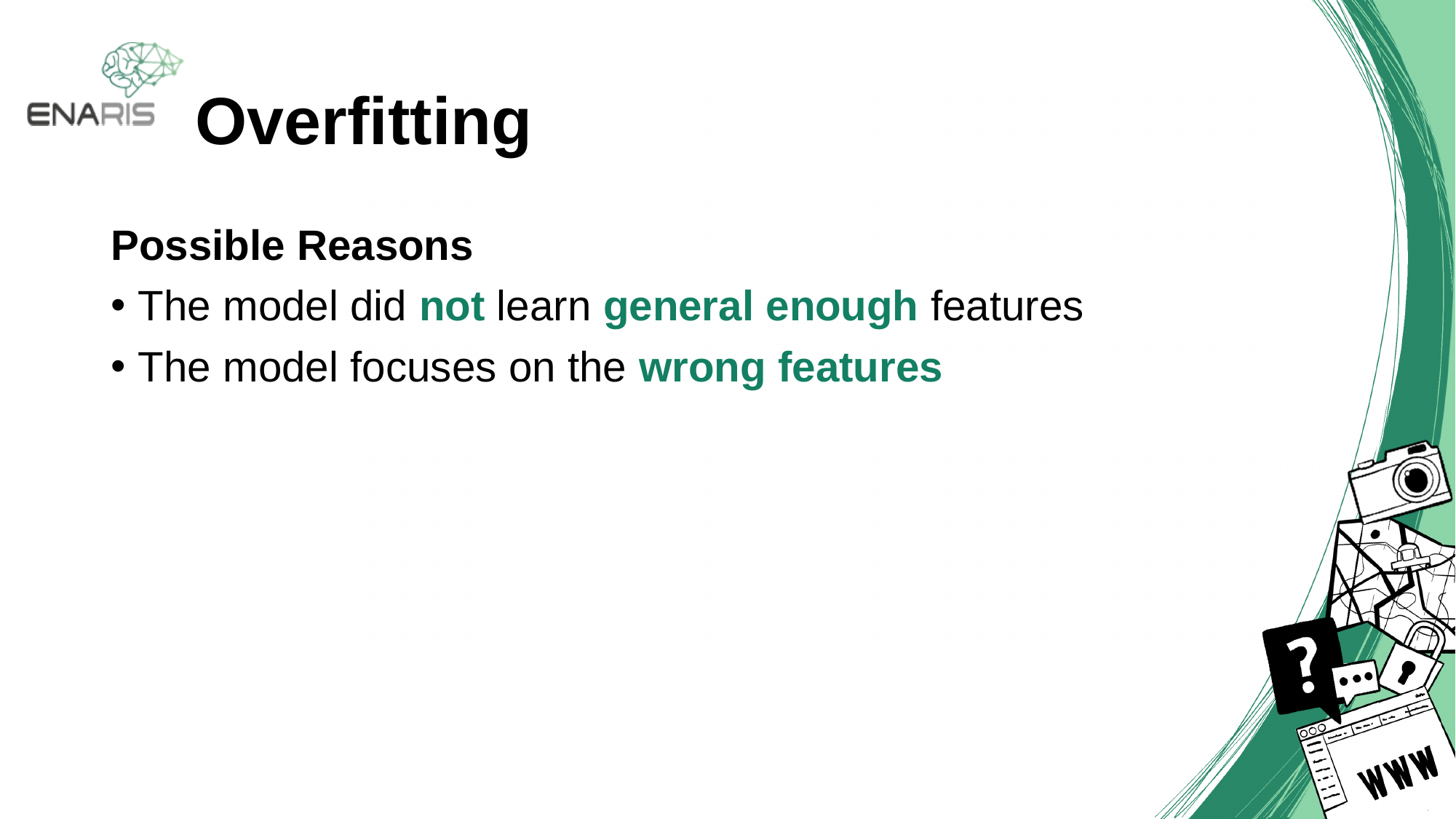

# Overfitting
Possible Reasons
The model did not learn general enough features
The model focuses on the wrong features